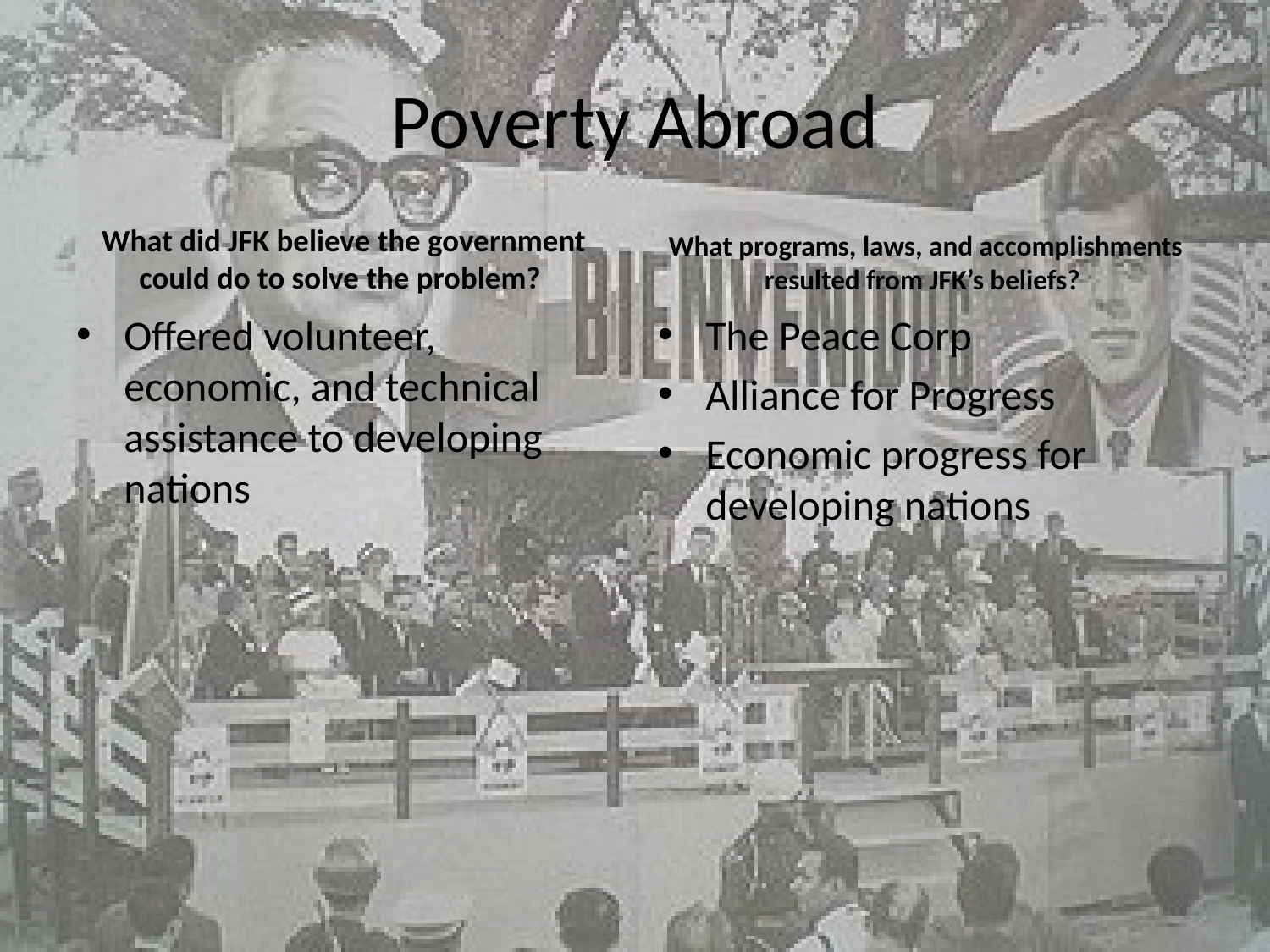

# Poverty Abroad
What did JFK believe the government could do to solve the problem?
What programs, laws, and accomplishments resulted from JFK’s beliefs?
Offered volunteer, economic, and technical assistance to developing nations
The Peace Corp
Alliance for Progress
Economic progress for developing nations